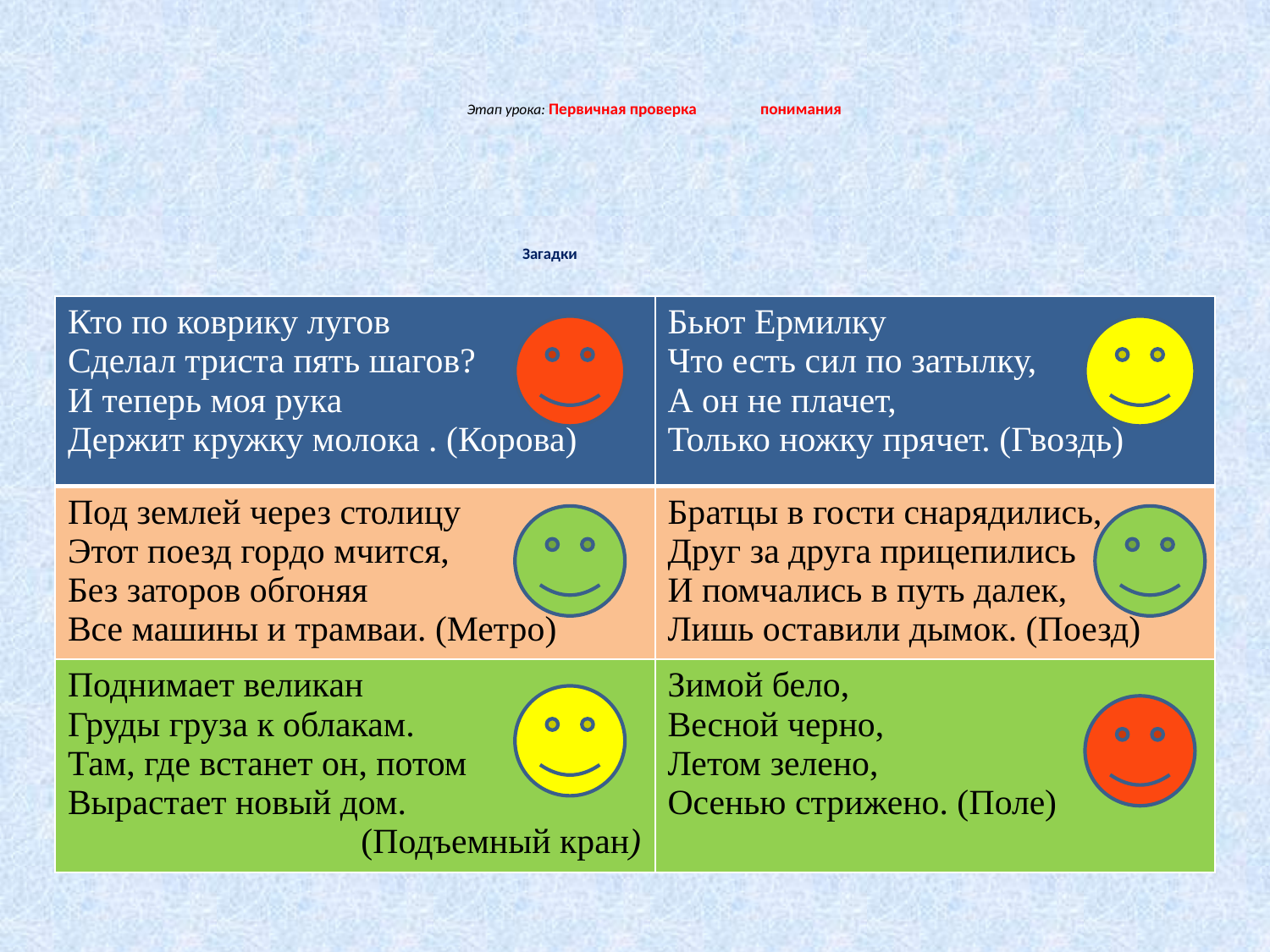

# Этап урока: Первичная проверка    		понимания

Загадки
| Кто по коврику лугов Сделал триста пять шагов? И теперь моя рука Держит кружку молока . (Корова) | Бьют Ермилку Что есть сил по затылку, А он не плачет, Только ножку прячет. (Гвоздь) |
| --- | --- |
| Под землей через столицу Этот поезд гордо мчится, Без заторов обгоняя Все машины и трамваи. (Метро) | Братцы в гости снарядились, Друг за друга прицепились И помчались в путь далек, Лишь оставили дымок. (Поезд) |
| Поднимает великан  Груды груза к облакам.  Там, где встанет он, потом  Вырастает новый дом. (Подъемный кран) | Зимой бело, Весной черно, Летом зелено, Осенью стрижено. (Поле) |